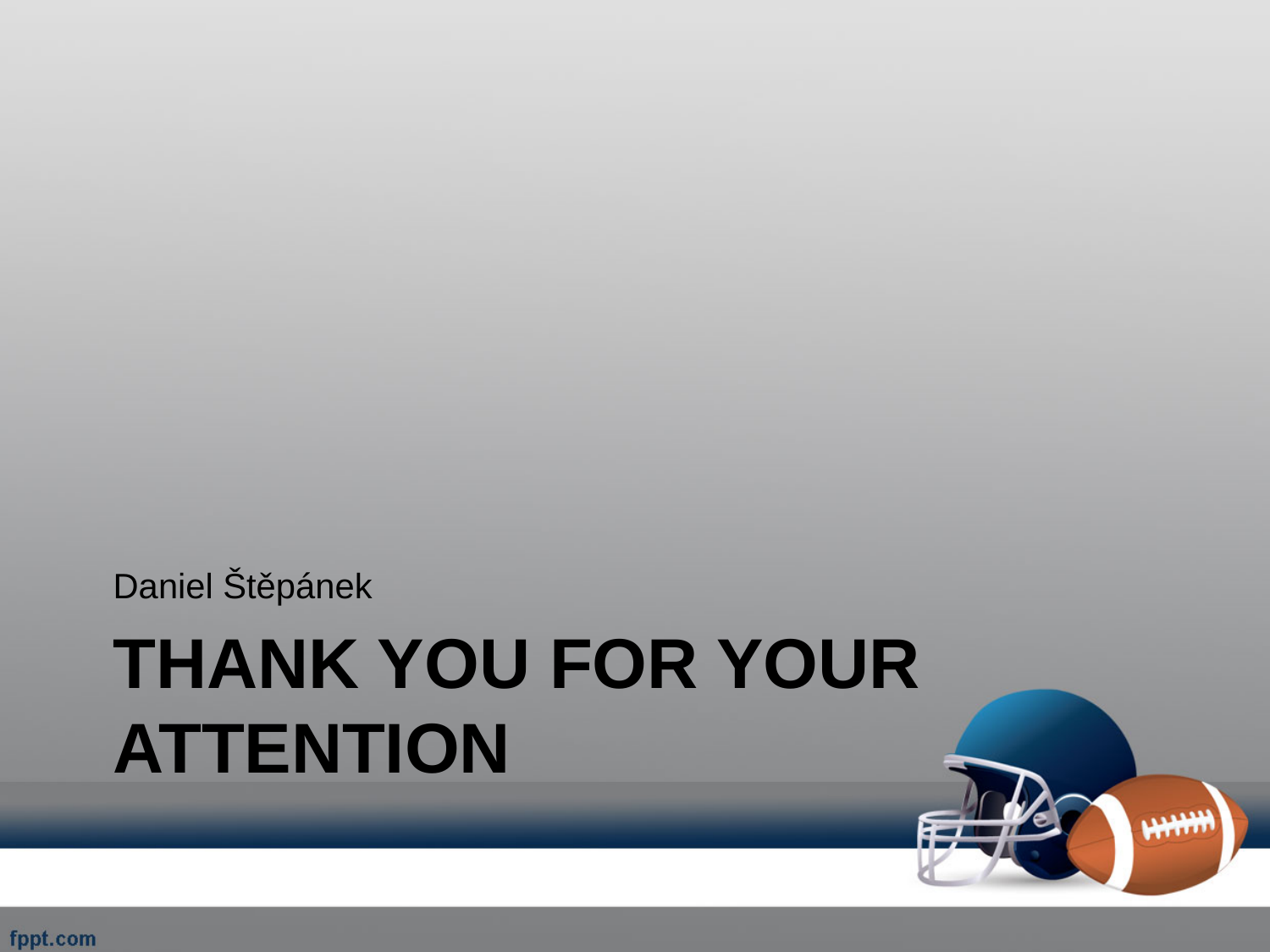

Daniel Štěpánek
# Thank you for your attention